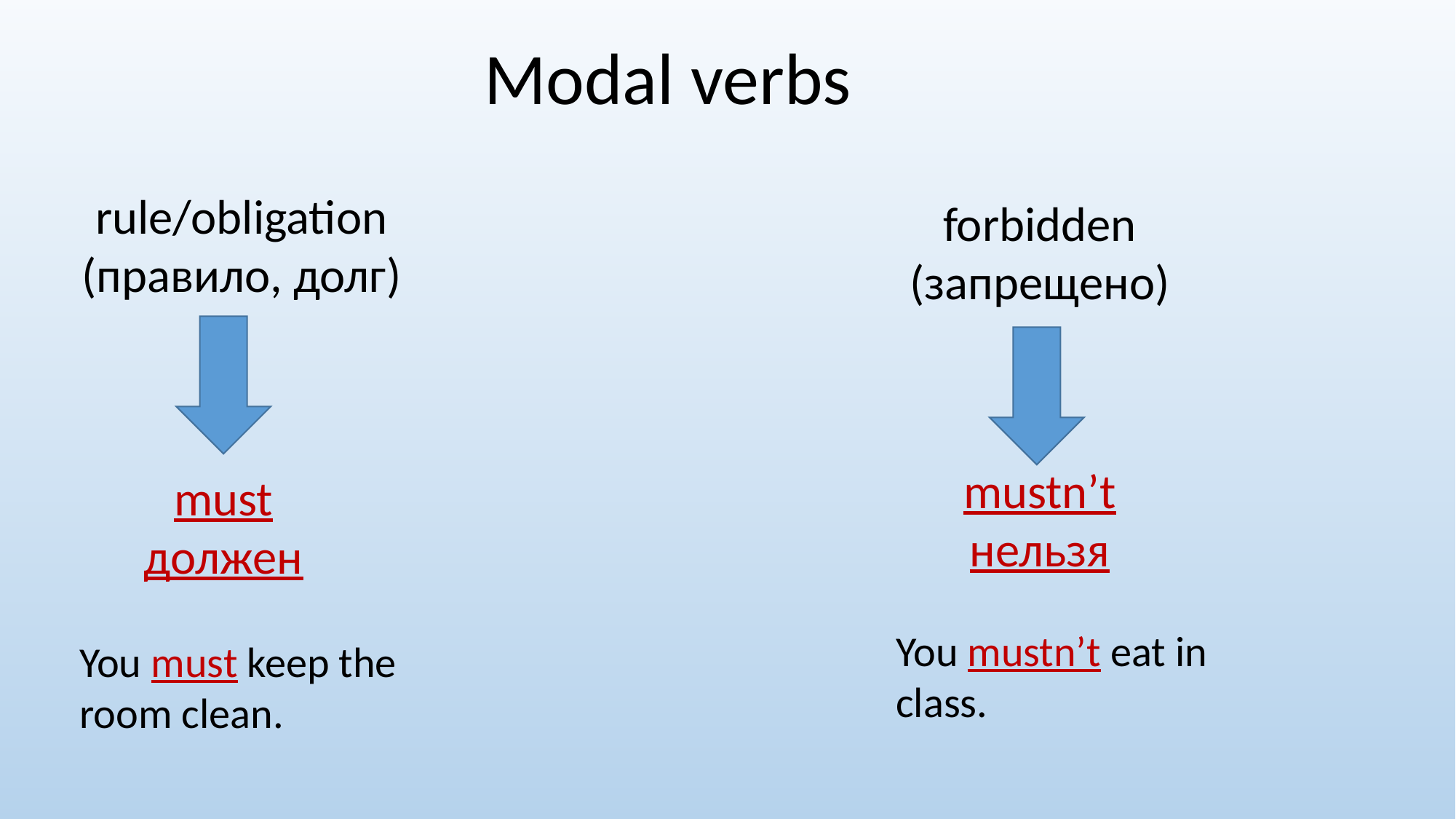

Modal verbs
rule/obligation
(правило, долг)
forbidden
(запрещено)

mustn’t
нельзя
must
должен
You mustn’t eat in class.
You must keep the room clean.